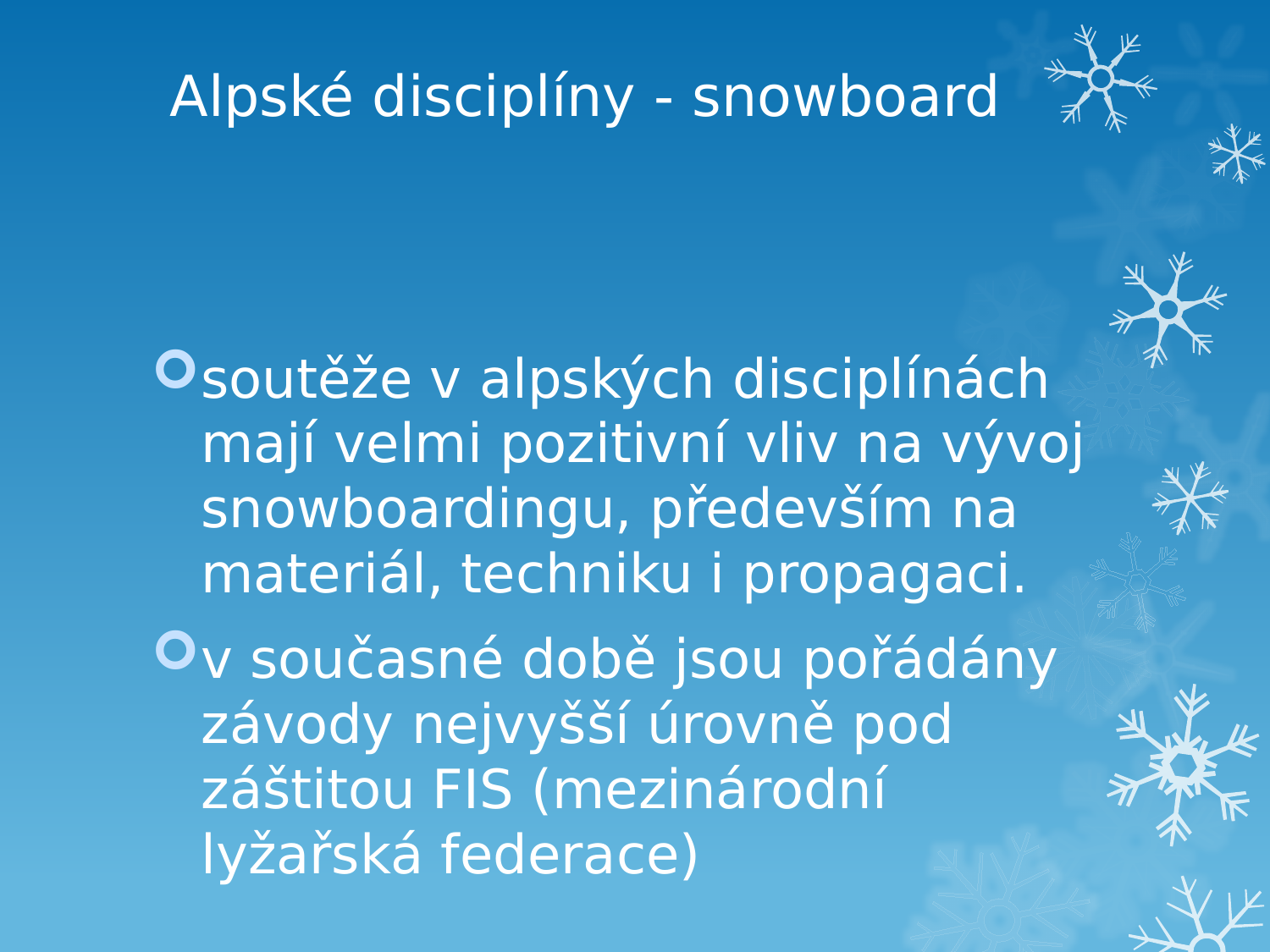

# Alpské disciplíny - snowboard
soutěže v alpských disciplínách mají velmi pozitivní vliv na vývoj snowboardingu, především na materiál, techniku i propagaci.
v současné době jsou pořádány závody nejvyšší úrovně pod záštitou FIS (mezinárodní lyžařská federace)